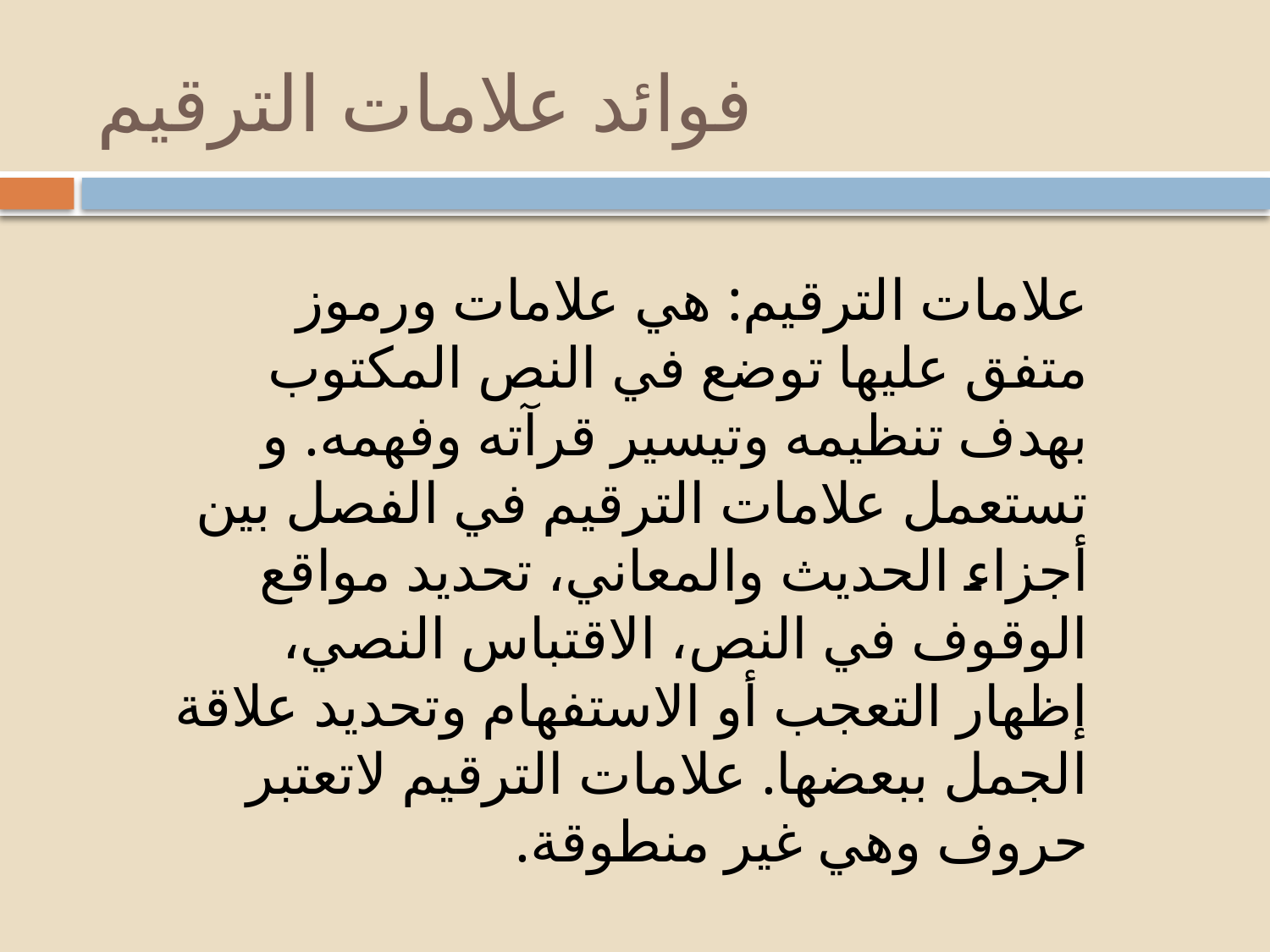

# فوائد علامات الترقيم
علامات الترقيم: هي علامات ورموز متفق عليها توضع في النص المكتوب بهدف تنظيمه وتيسير قرآته وفهمه. و تستعمل علامات الترقيم في الفصل بين أجزاء الحديث والمعاني، تحديد مواقع الوقوف في النص، الاقتباس النصي، إظهار التعجب أو الاستفهام وتحديد علاقة الجمل ببعضها. علامات الترقيم لاتعتبر حروف وهي غير منطوقة.